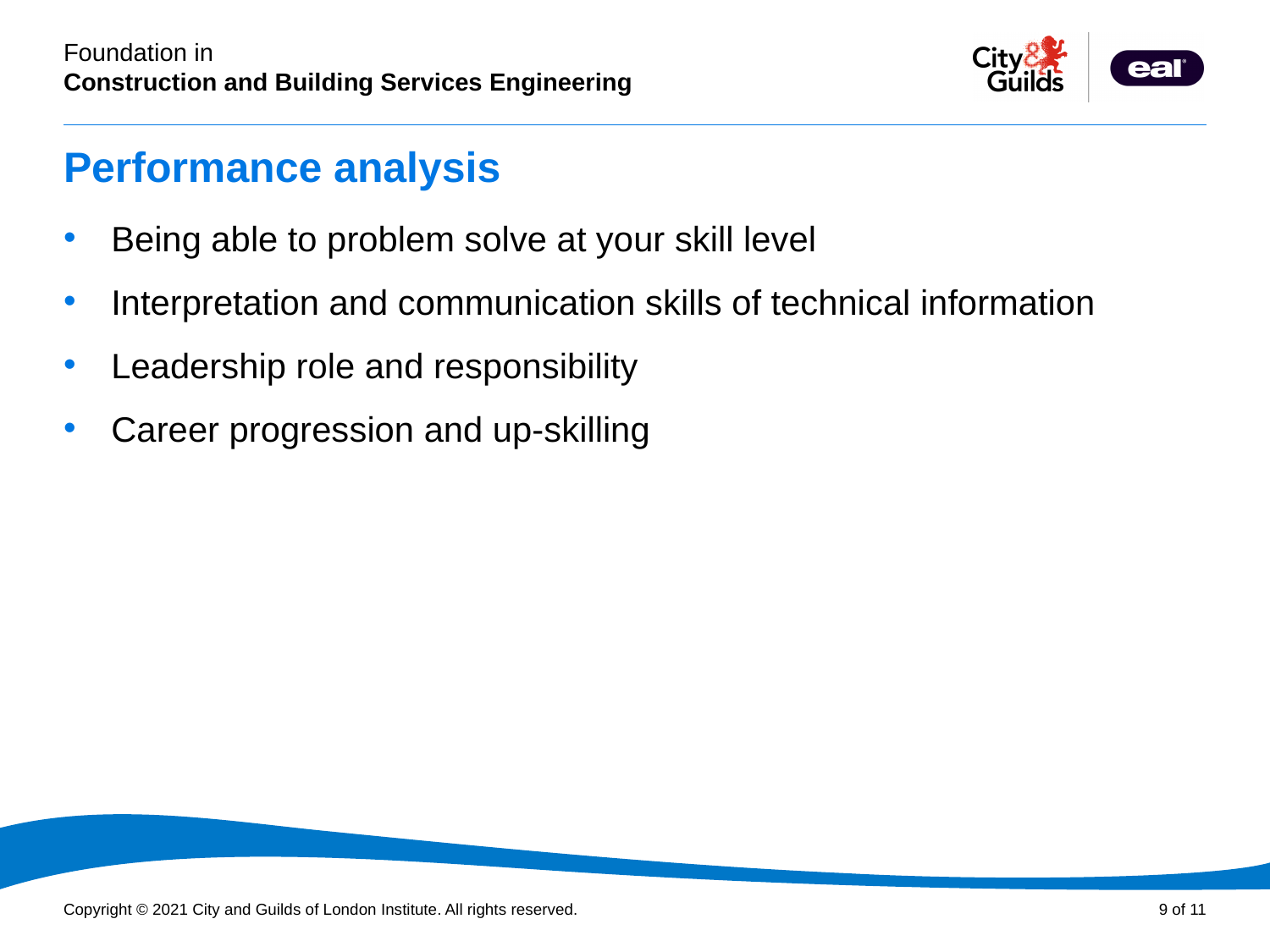

# Performance analysis
Being able to problem solve at your skill level
Interpretation and communication skills of technical information
Leadership role and responsibility
Career progression and up-skilling